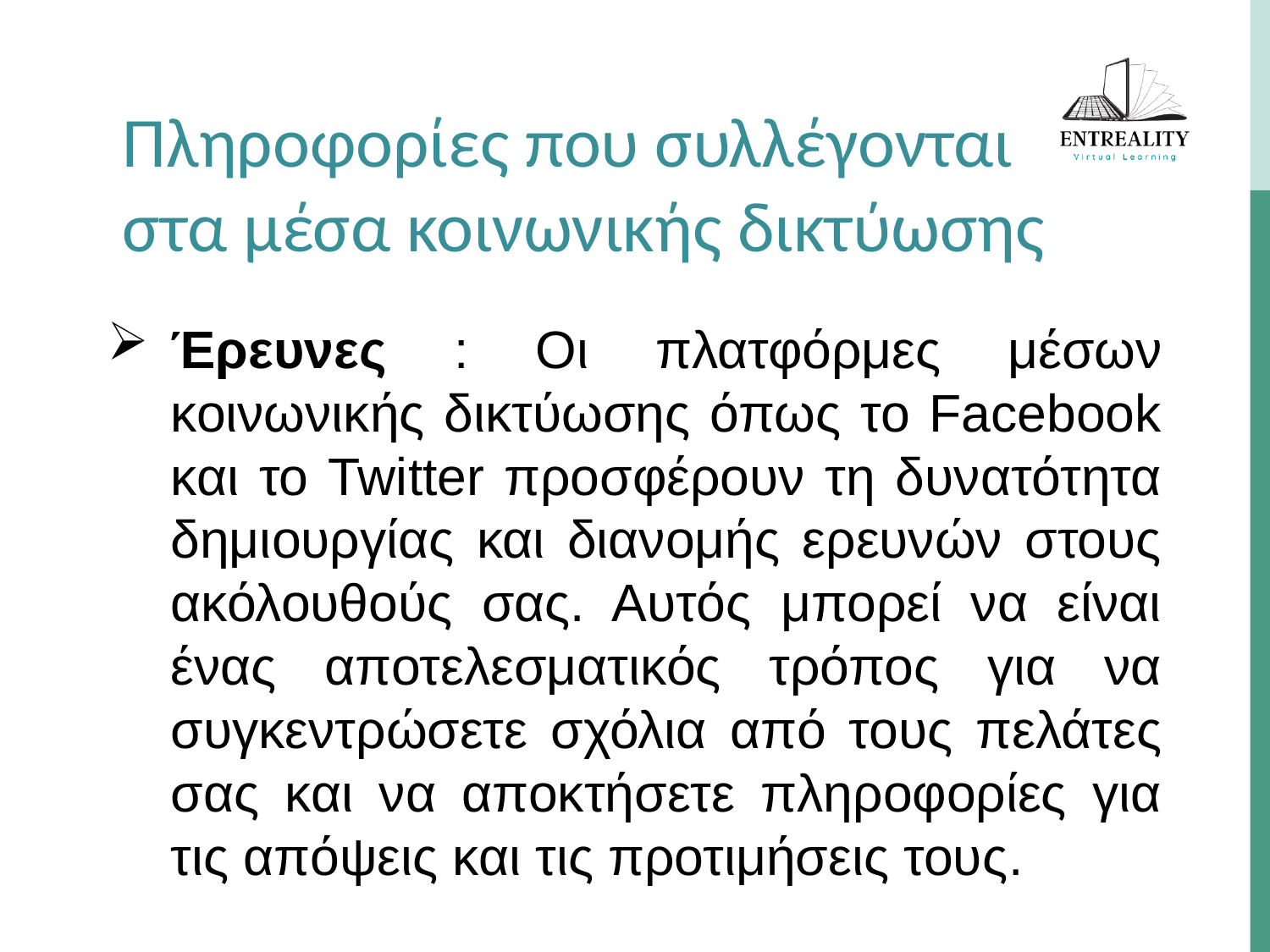

Πληροφορίες που συλλέγονται στα μέσα κοινωνικής δικτύωσης

Έρευνες : Οι πλατφόρμες μέσων κοινωνικής δικτύωσης όπως το Facebook και το Twitter προσφέρουν τη δυνατότητα δημιουργίας και διανομής ερευνών στους ακόλουθούς σας. Αυτός μπορεί να είναι ένας αποτελεσματικός τρόπος για να συγκεντρώσετε σχόλια από τους πελάτες σας και να αποκτήσετε πληροφορίες για τις απόψεις και τις προτιμήσεις τους.